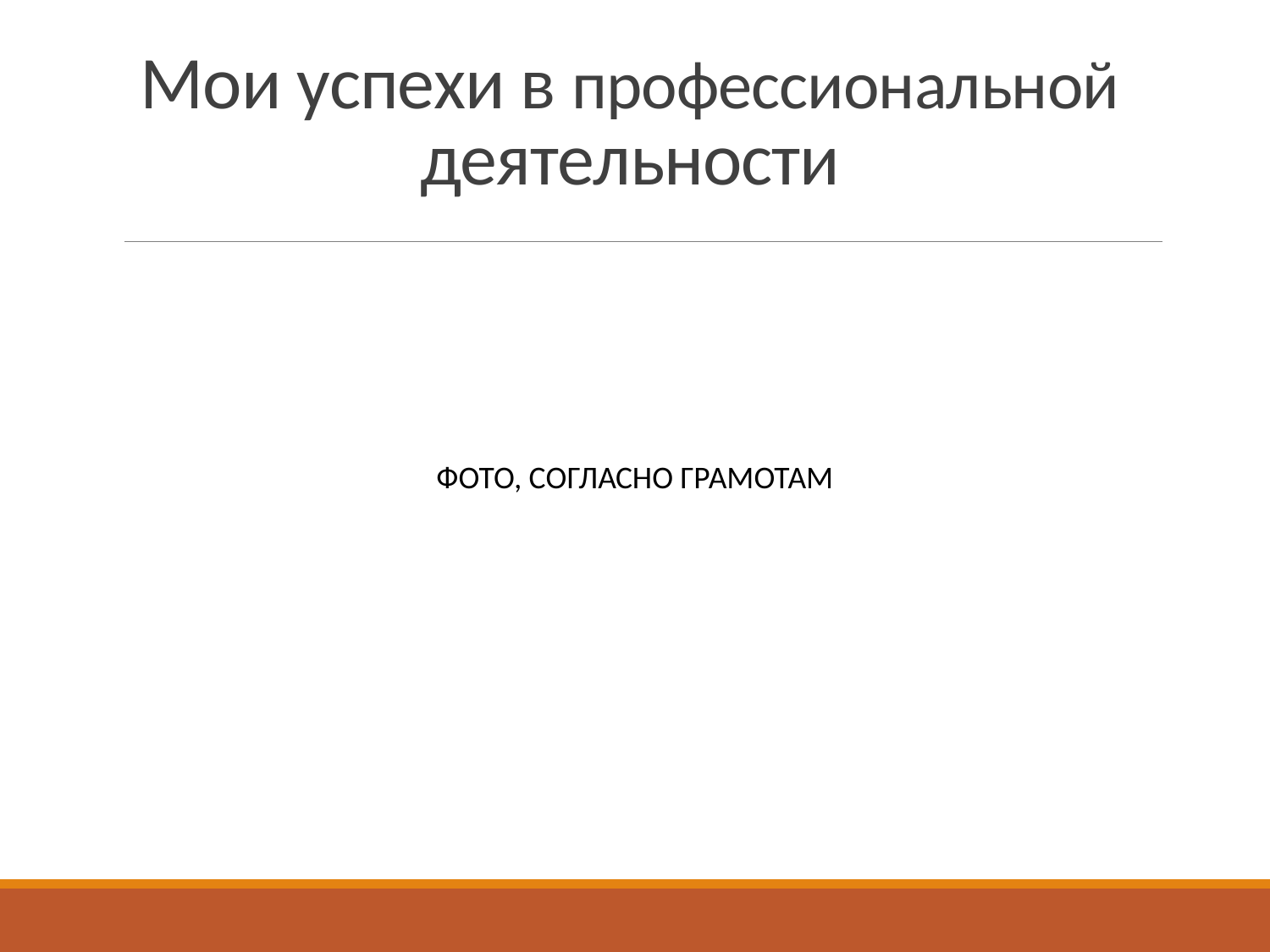

# Мои успехи в профессиональной деятельности
ФОТО, СОГЛАСНО ГРАМОТАМ